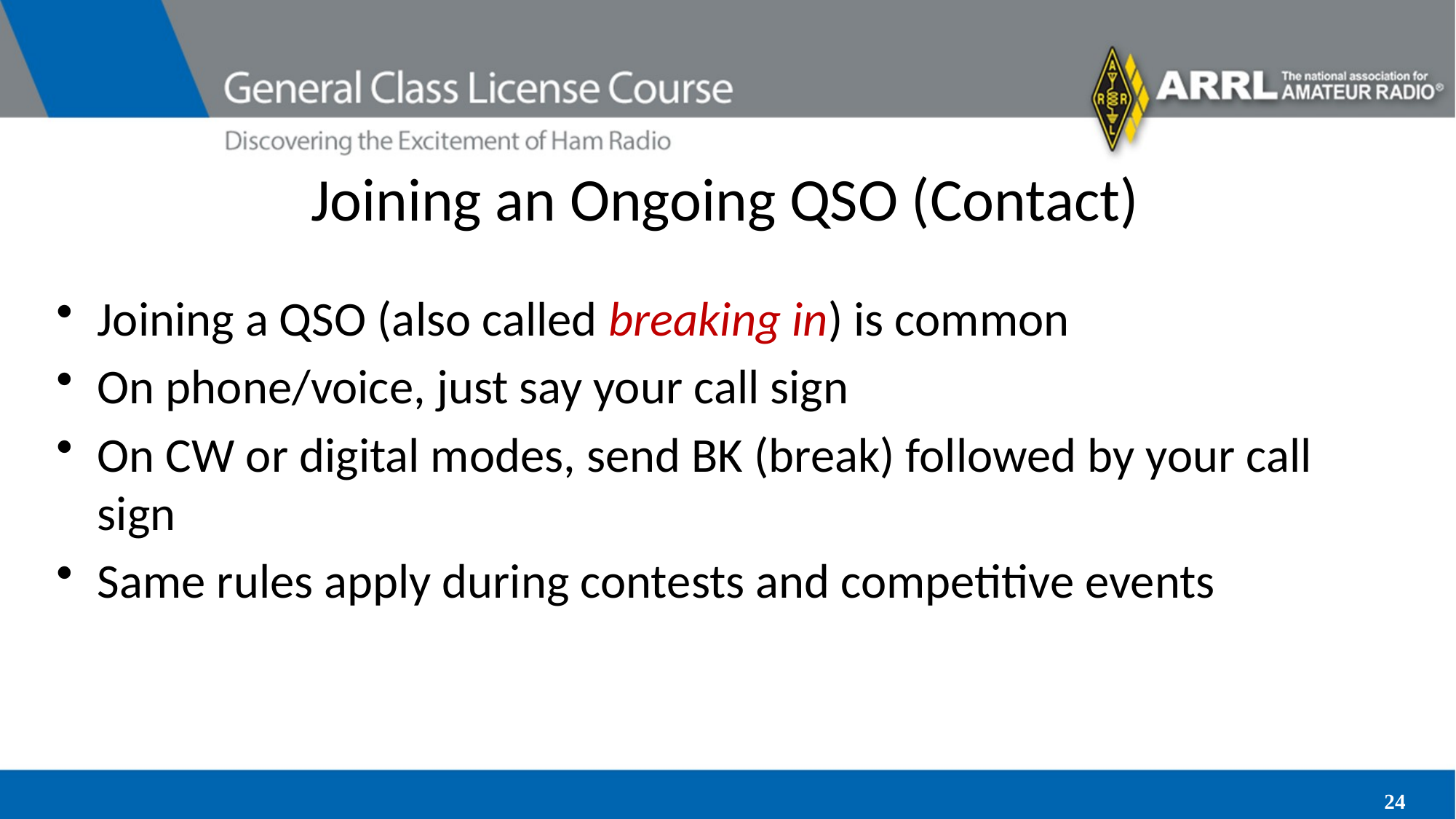

# Joining an Ongoing QSO (Contact)
Joining a QSO (also called breaking in) is common
On phone/voice, just say your call sign
On CW or digital modes, send BK (break) followed by your call sign
Same rules apply during contests and competitive events